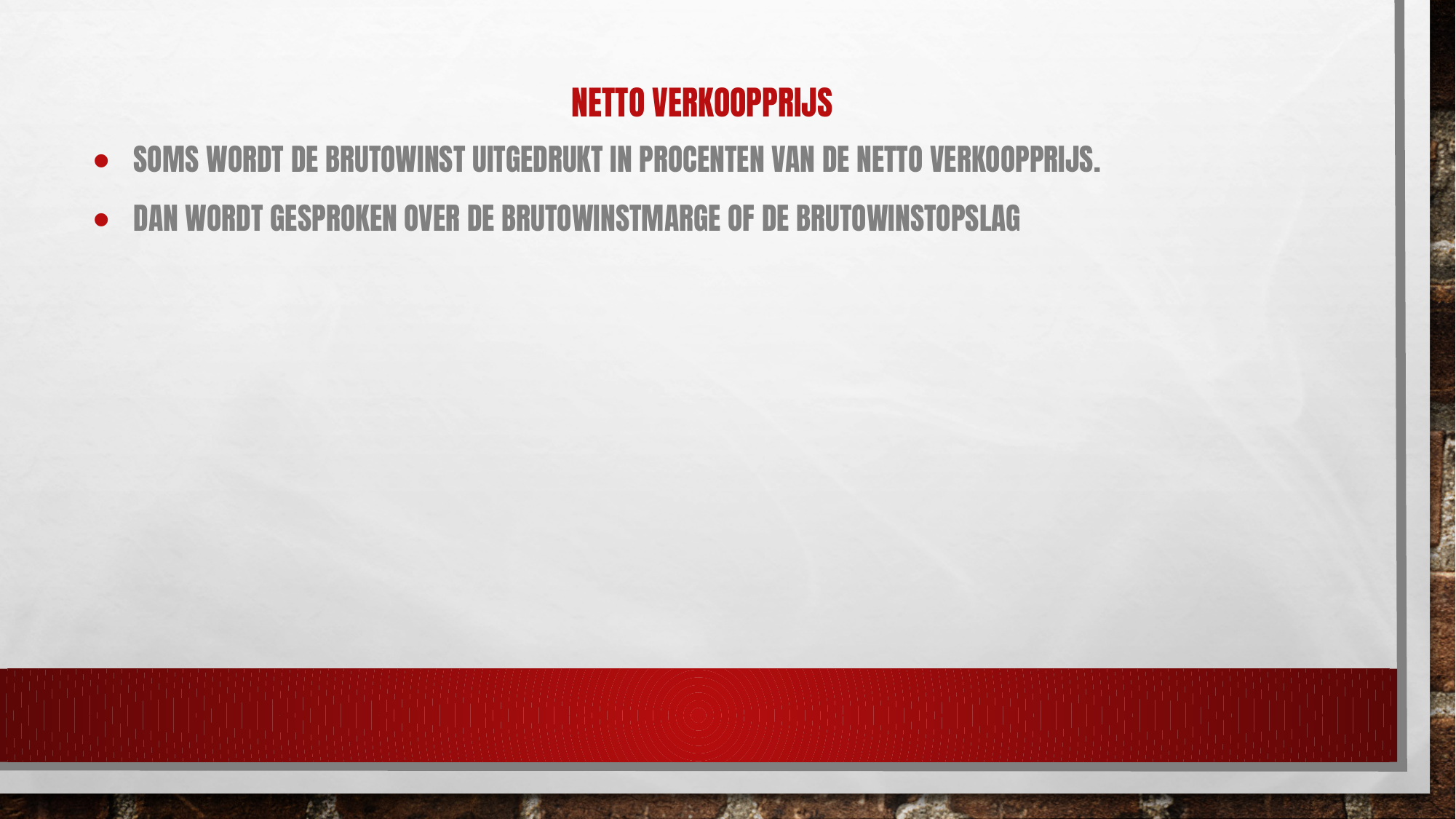

# Netto verkoopprijs
Soms wordt de brutowinst uitgedrukt in procenten van de netto verkoopprijs.
Dan wordt gesproken over de brutowinstmarge of de brutowinstopslag